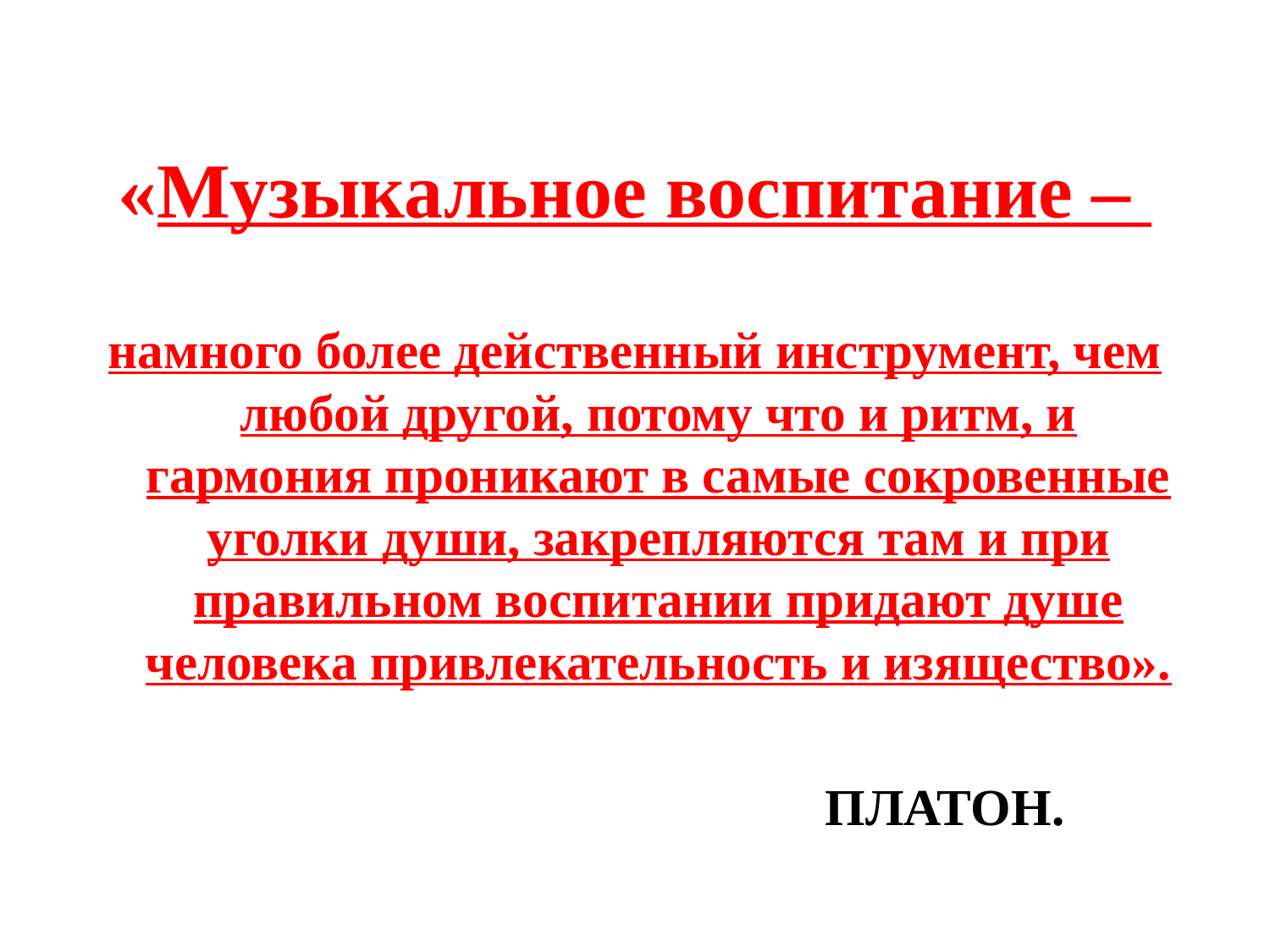

#

«Музыкальное воспитание –

намного более действенный инструмент, чем любой другой, потому что и ритм, и гармония проникают в самые сокровенные уголки души, закрепляются там и при правильном воспитании придают душе человека привлекательность и изящество».

                                                          ПЛАТОН.